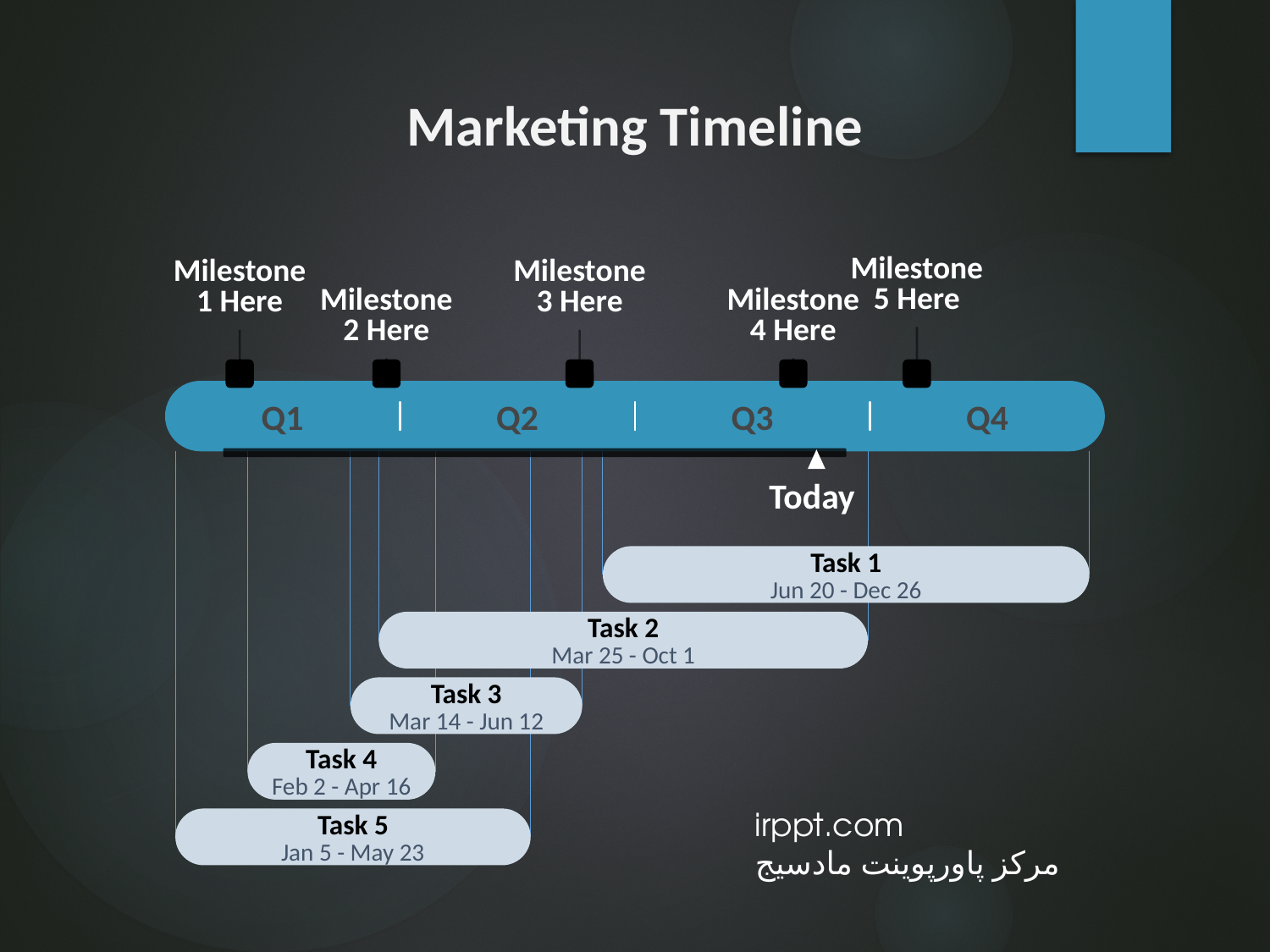

Marketing Timeline
Milestone 5 Here
Milestone 1 Here
Milestone 3 Here
Milestone 2 Here
Milestone 4 Here
Oct 20
Jan 30
Jun 11
Mar 28
Sep 2

Q1
Q2
Q3
Q4

Today
Task 1

Jun 20 - Dec 26
Task 2

Mar 25 - Oct 1
Task 3

Mar 14 - Jun 12
Task 4

Feb 2 - Apr 16
irppt.com
مرکز پاورپوینت مادسیج
Task 5

Jan 5 - May 23